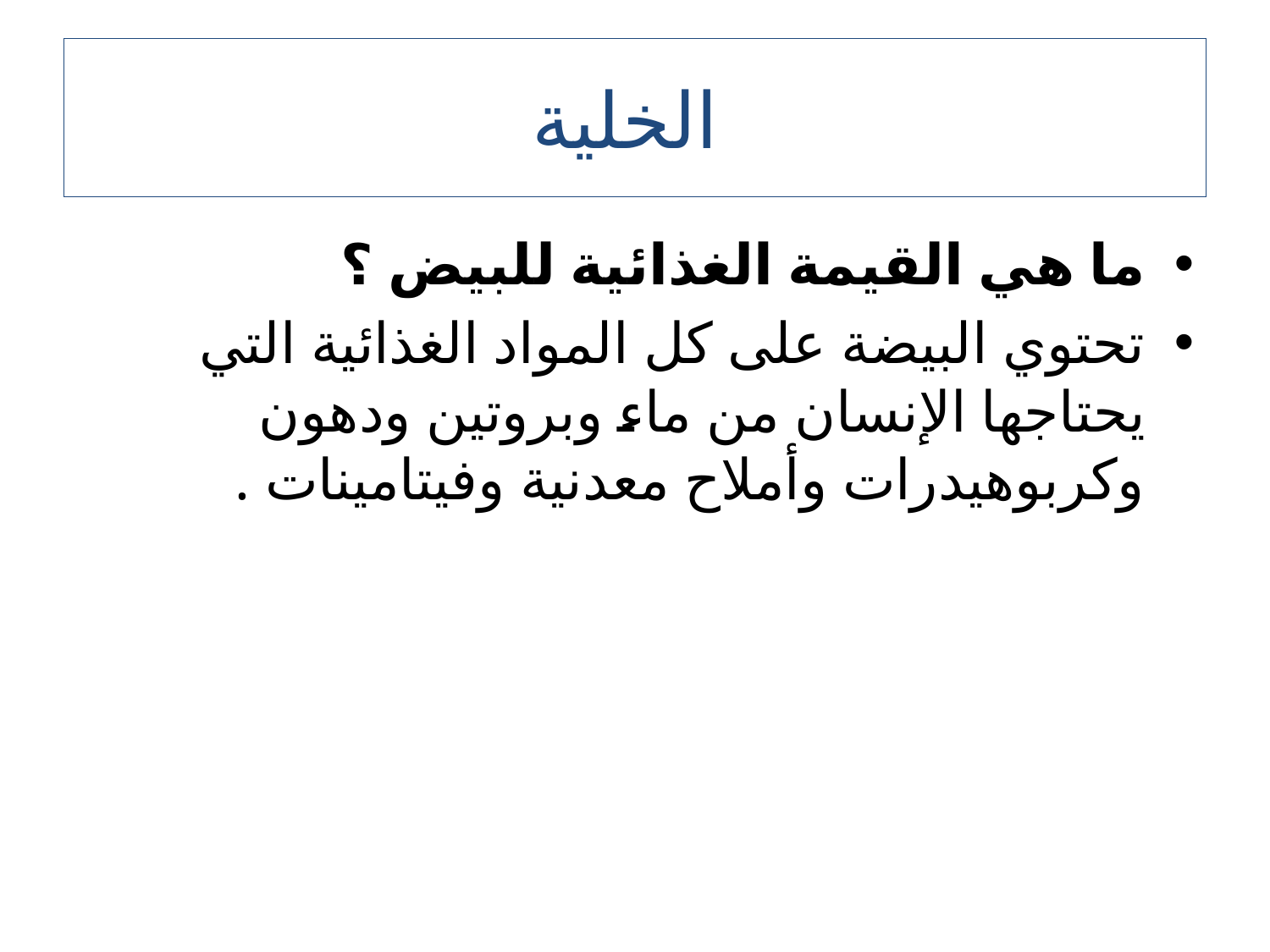

# الخلية
ما هي القيمة الغذائية للبيض ؟
تحتوي البيضة على كل المواد الغذائية التي يحتاجها الإنسان من ماء وبروتين ودهون وكربوهيدرات وأملاح معدنية وفيتامينات .